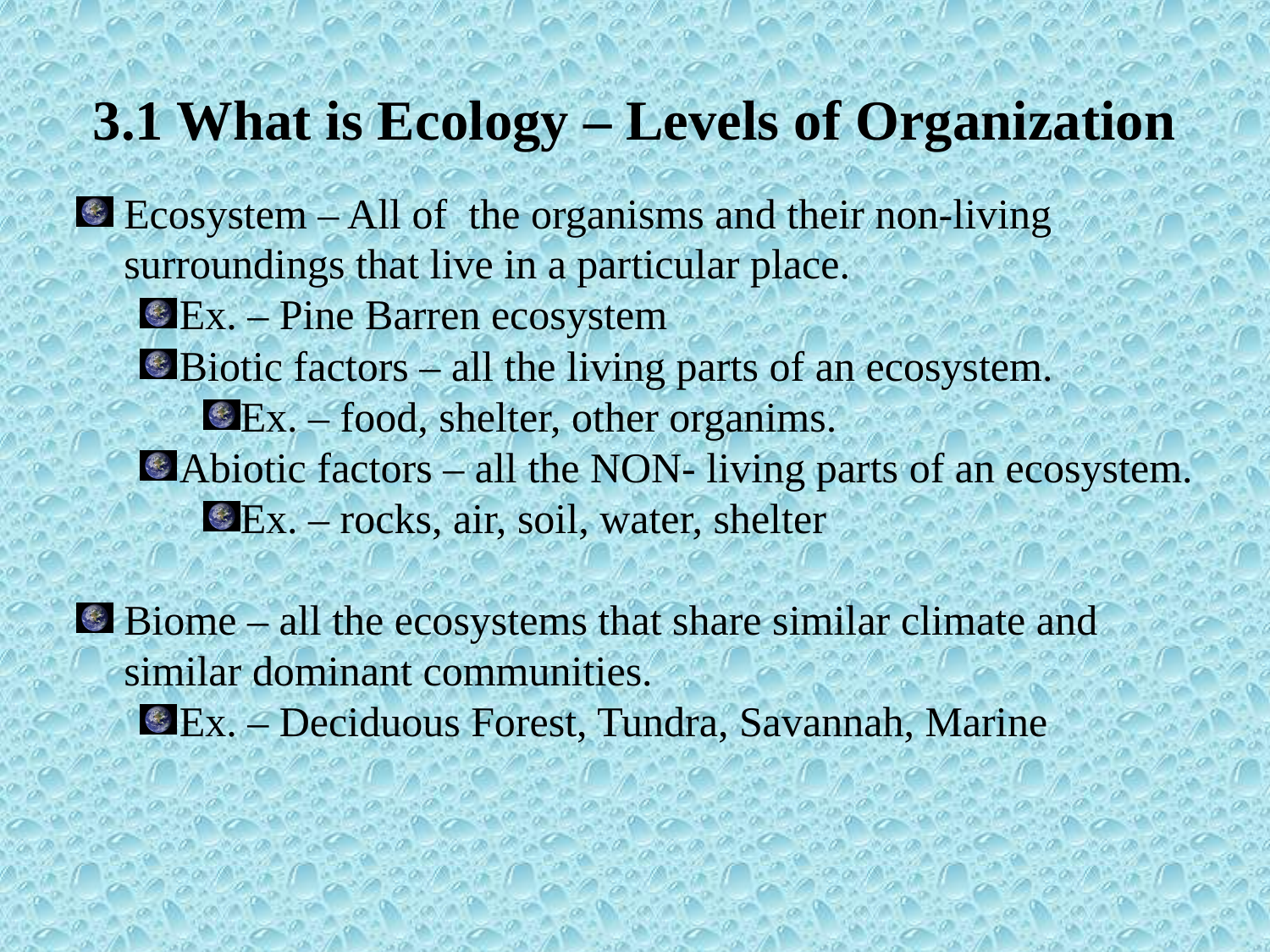

# 3.1 What is Ecology – Levels of Organization
Ecosystem – All of  the organisms and their non-living surroundings that live in a particular place.
Ex. – Pine Barren ecosystem
Biotic factors – all the living parts of an ecosystem.
Ex. – food, shelter, other organims.
Abiotic factors – all the NON- living parts of an ecosystem.
Ex. – rocks, air, soil, water, shelter

Biome – all the ecosystems that share similar climate and similar dominant communities.
Ex. – Deciduous Forest, Tundra, Savannah, Marine